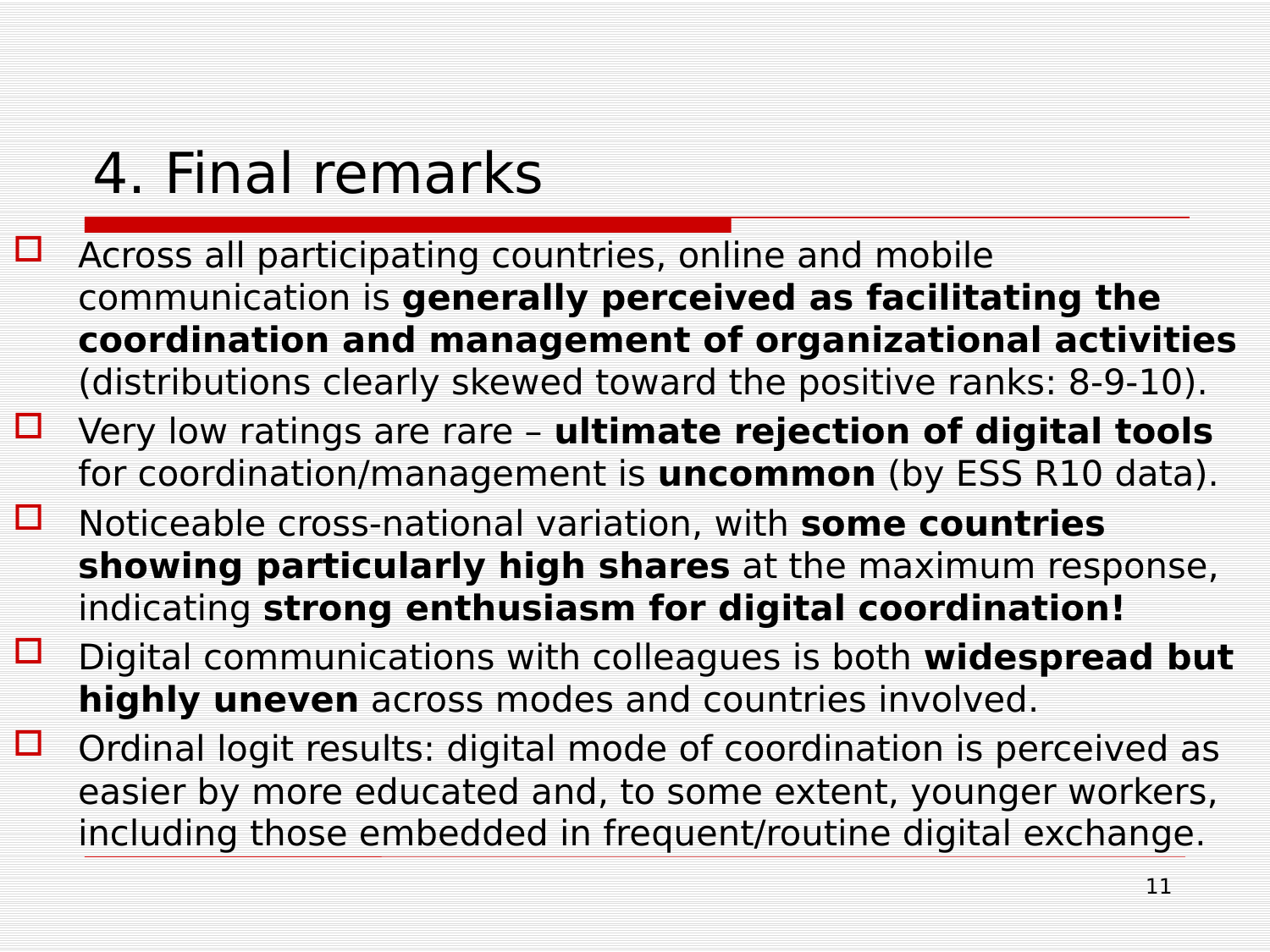

# 4. Final remarks
Across all participating countries, online and mobile communication is generally perceived as facilitating the coordination and management of organizational activities (distributions clearly skewed toward the positive ranks: 8-9-10).
Very low ratings are rare – ultimate rejection of digital tools for coordination/management is uncommon (by ESS R10 data).
Noticeable cross-national variation, with some countries showing particularly high shares at the maximum response, indicating strong enthusiasm for digital coordination!
Digital communications with colleagues is both widespread but highly uneven across modes and countries involved.
Ordinal logit results: digital mode of coordination is perceived as easier by more educated and, to some extent, younger workers, including those embedded in frequent/routine digital exchange.

11